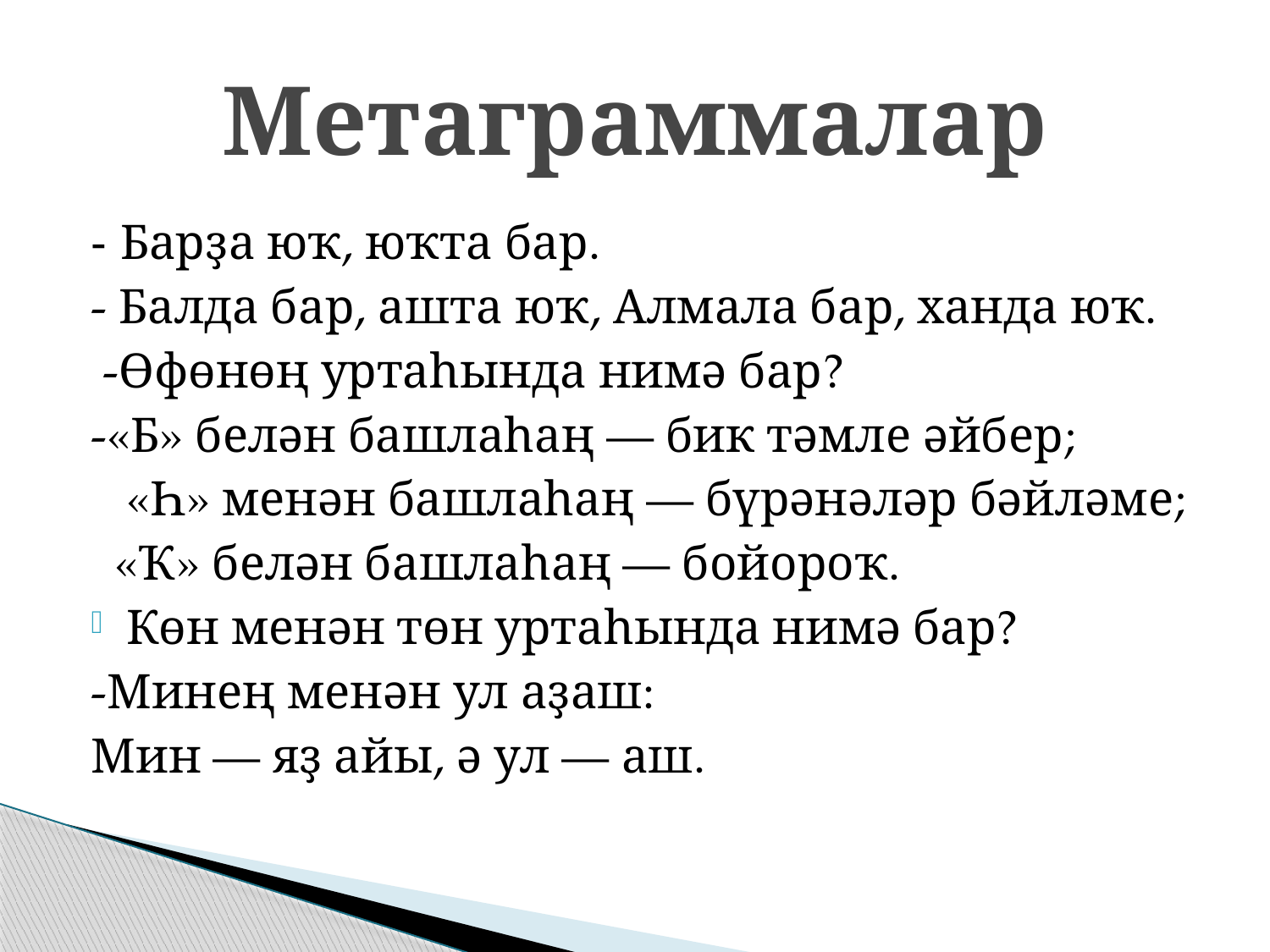

# Метаграммалар
- Барҙа юҡ, юҡта бар.
- Балда бар, ашта юҡ, Алмала бар, ханда юҡ.
 -Өфөнөң уртаһында нимә бар?
-«Б» белән башлаһаң — бик тәмле әйбер;
   «Һ» менән башлаһаң — бүрәнәләр бәйләме;
  «Ҡ» белән башлаһаң — бойороҡ.
Көн менән төн уртаһында нимә бар?
-Минең менән ул аҙаш:
Мин — яҙ айы, ә ул — аш.